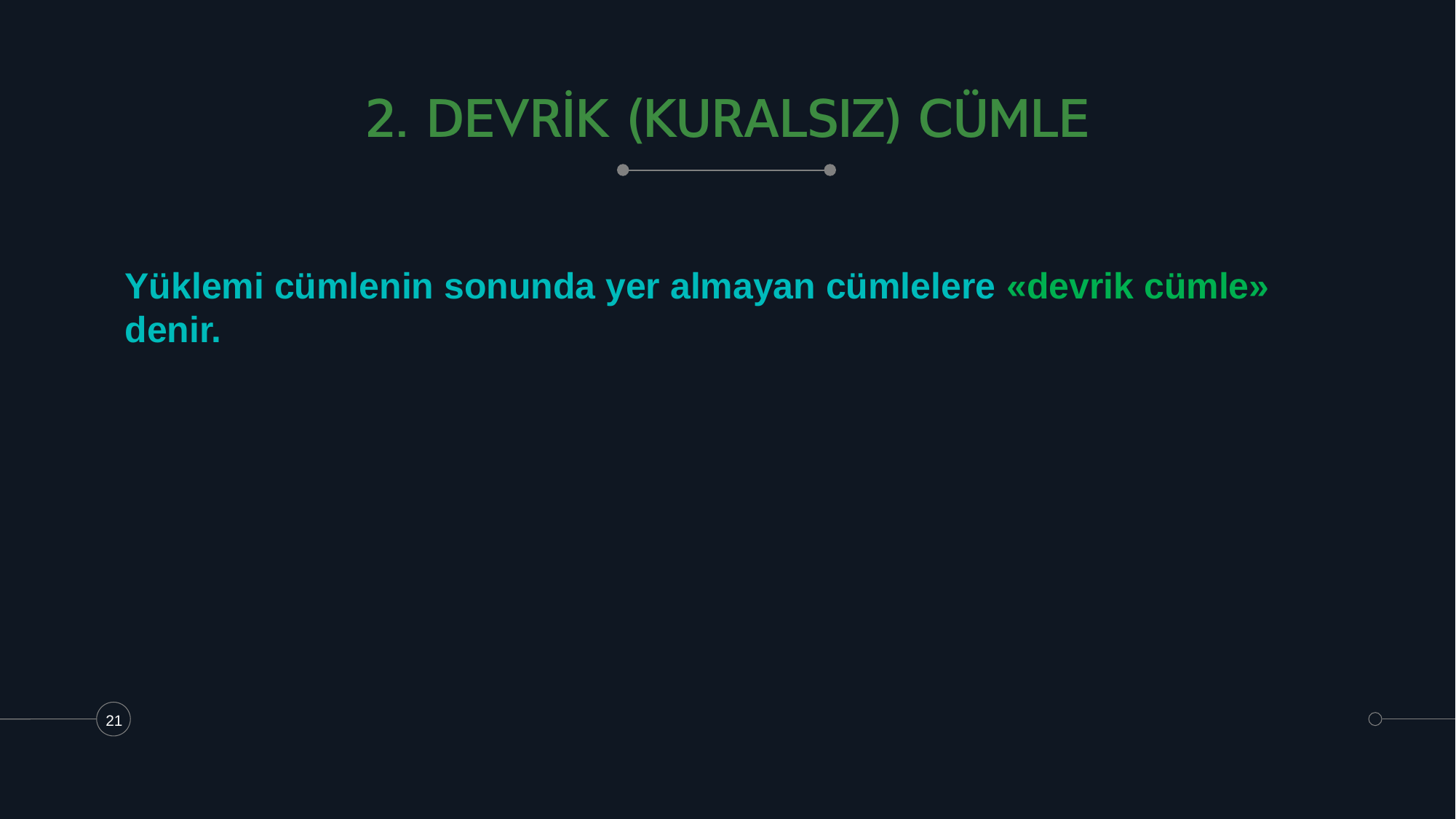

# 2. DEVRİK (KURALSIZ) CÜMLE
Yüklemi cümlenin sonunda yer almayan cümlelere «devrik cümle» denir.
21